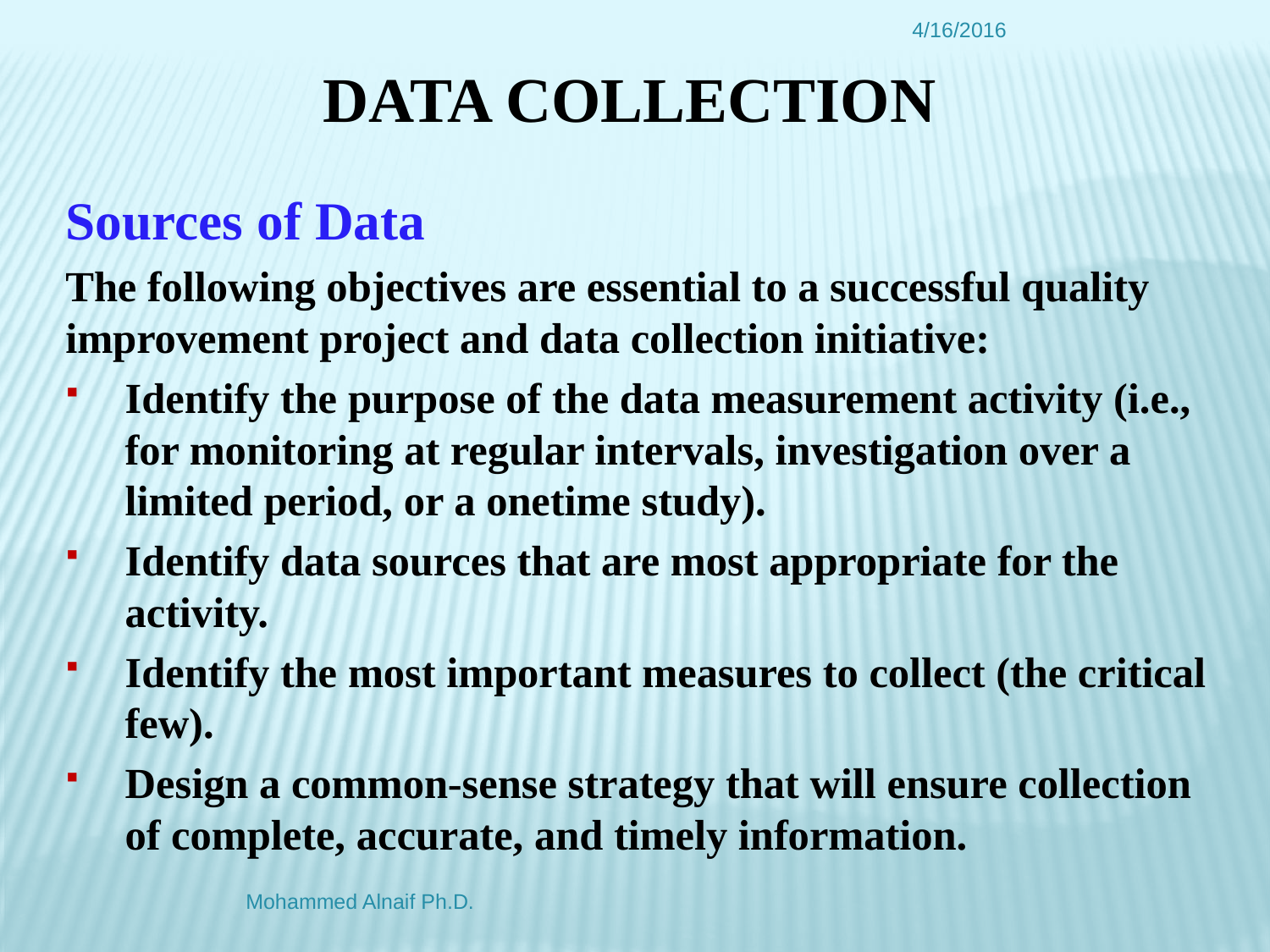

4/16/2016
# Data Collection
Sources of Data
The following objectives are essential to a successful quality improvement project and data collection initiative:
Identify the purpose of the data measurement activity (i.e., for monitoring at regular intervals, investigation over a limited period, or a onetime study).
Identify data sources that are most appropriate for the activity.
Identify the most important measures to collect (the critical few).
Design a common-sense strategy that will ensure collection of complete, accurate, and timely information.
Mohammed Alnaif Ph.D.
25